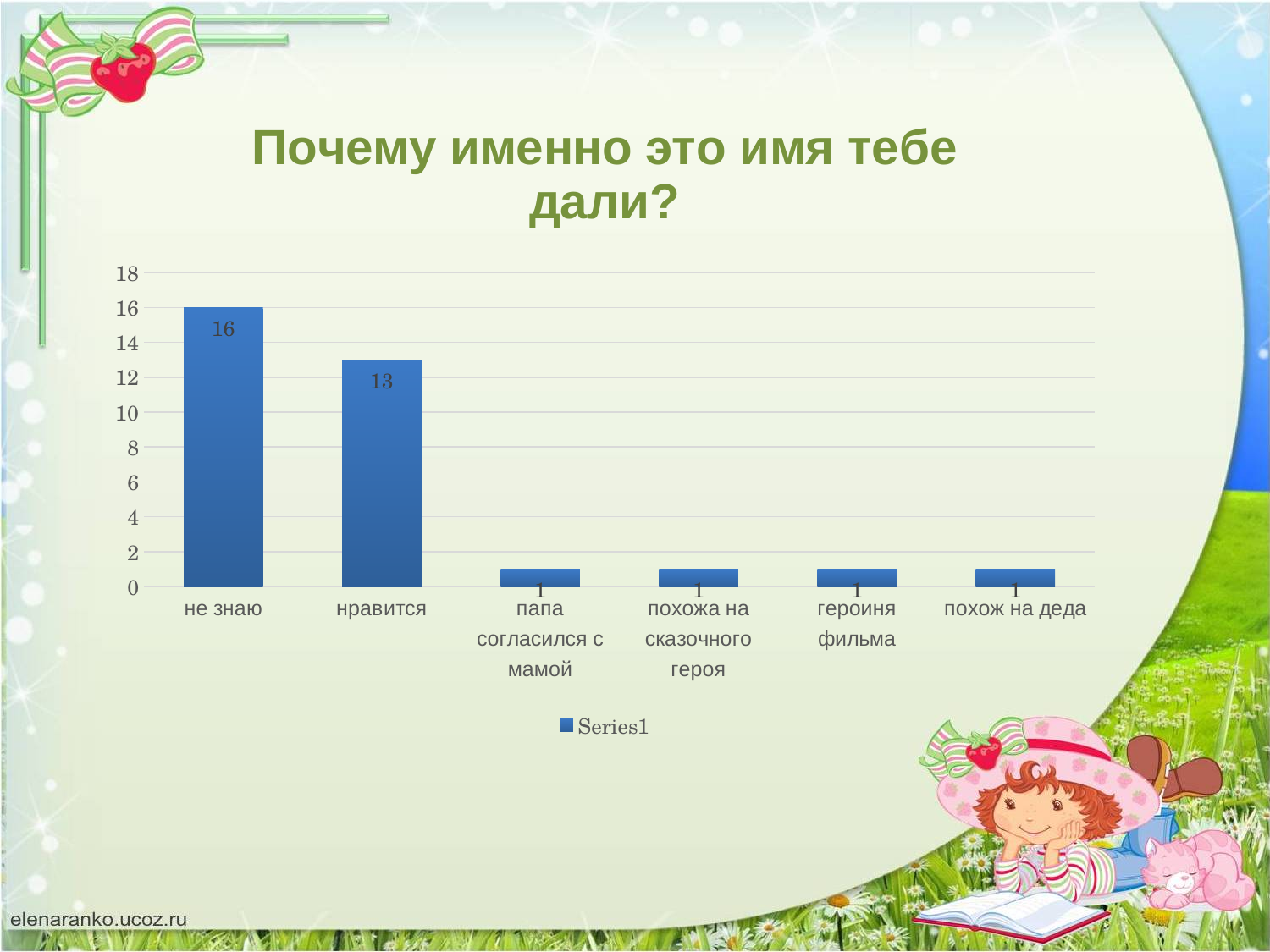

### Chart: Почему именно это имя тебе дали?

| Category |  |
|---|---|
| не знаю | 16.0 |
| нравится | 13.0 |
| папа согласился с мамой | 1.0 |
| похожа на сказочного героя | 1.0 |
| героиня фильма | 1.0 |
| похож на деда | 1.0 |